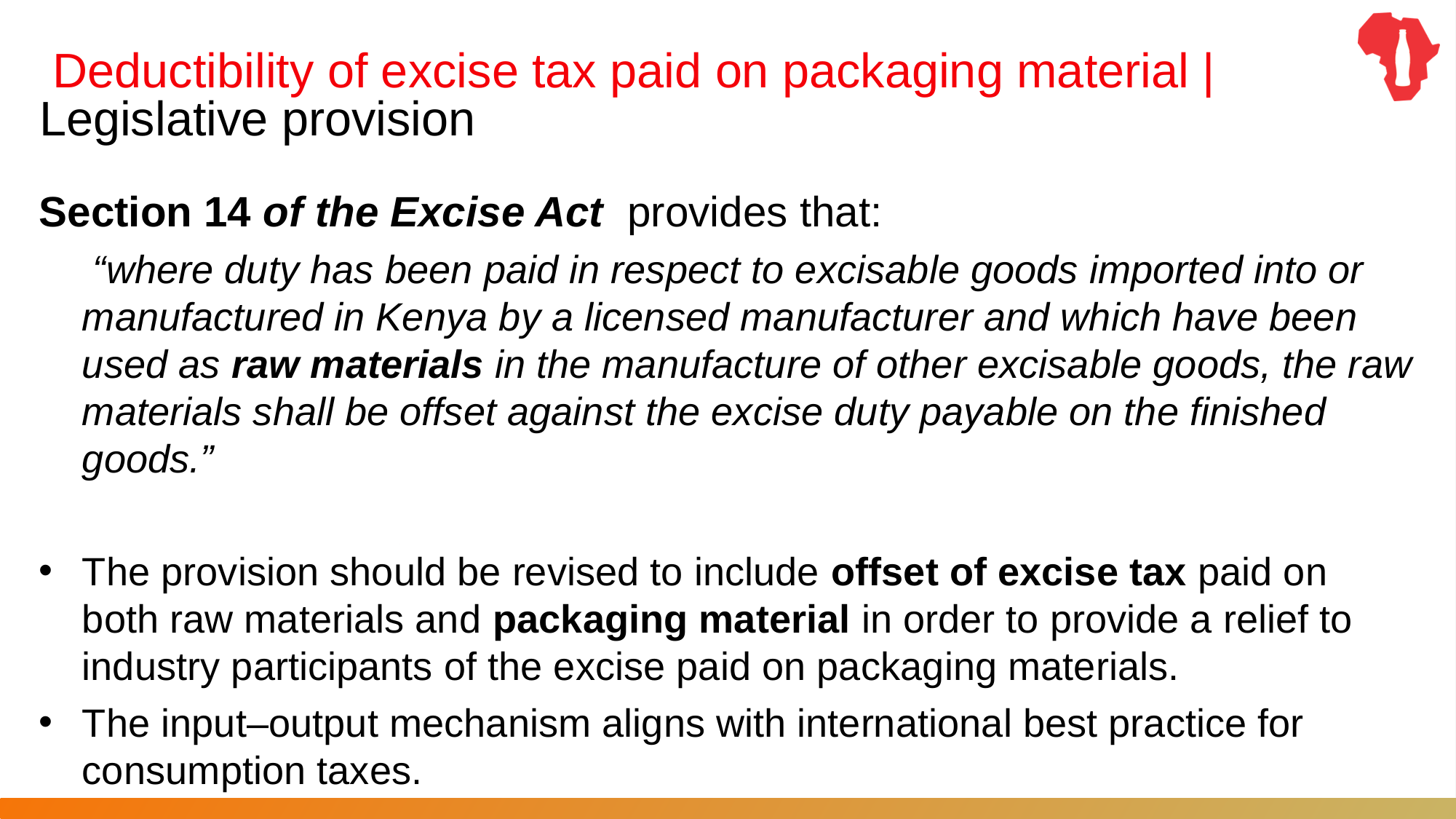

# Deductibility of excise tax paid on packaging material | Legislative provision

Section 14 of the Excise Act  provides that:
 “where duty has been paid in respect to excisable goods imported into or manufactured in Kenya by a licensed manufacturer and which have been used as raw materials in the manufacture of other excisable goods, the raw materials shall be offset against the excise duty payable on the finished goods.”

The provision should be revised to include offset of excise tax paid on  both raw materials and packaging material in order to provide a relief to industry participants of the excise paid on packaging materials.
The input–output mechanism aligns with international best practice for consumption taxes.